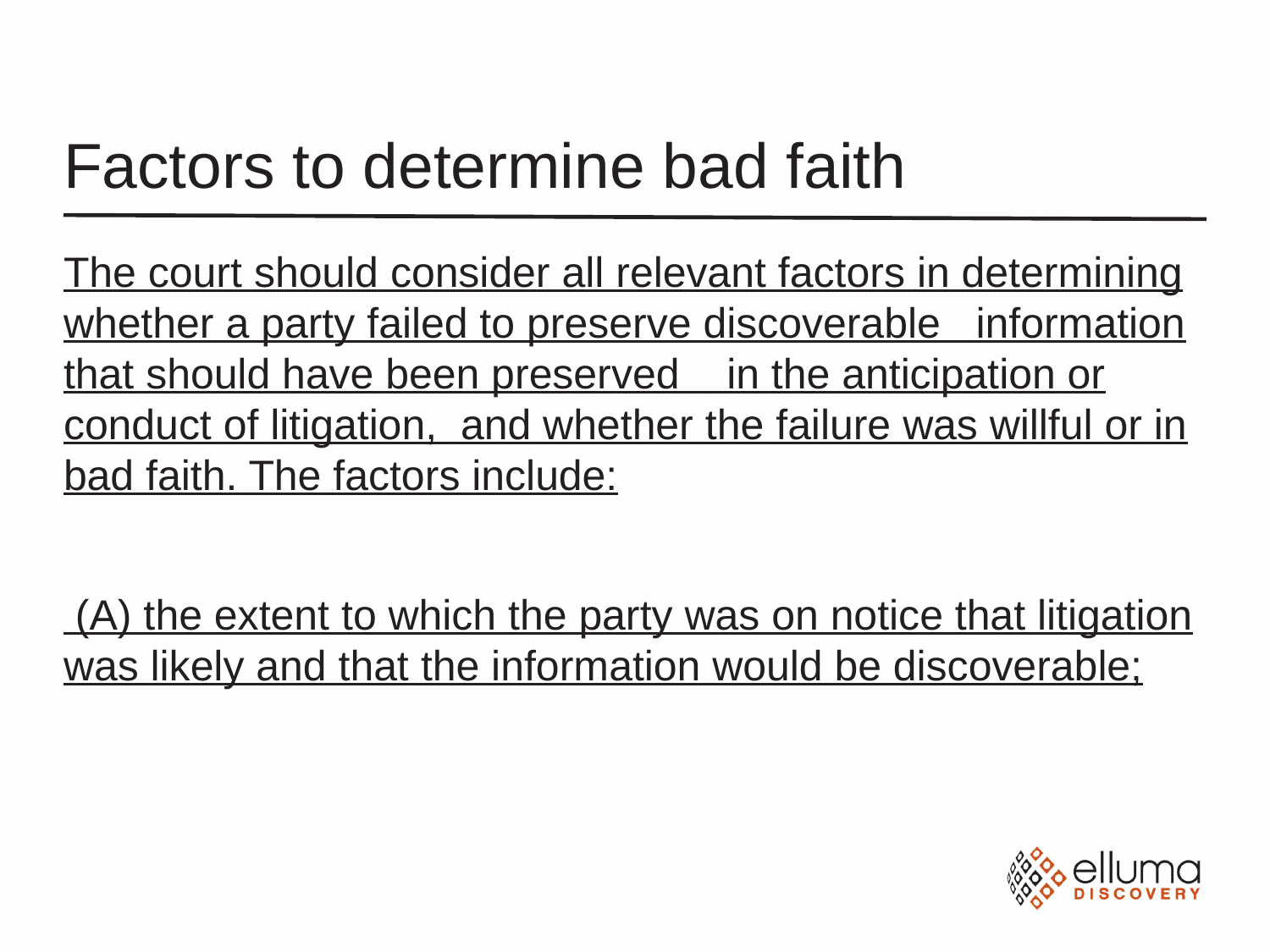

# Factors to determine bad faith

The court should consider all relevant factors in determining whether a party failed to preserve discoverable   information that should have been preserved    in the anticipation or conduct of litigation,  and whether the failure was willful or in bad faith. The factors include:

 (A) the extent to which the party was on notice that litigation was likely and that the information would be discoverable;